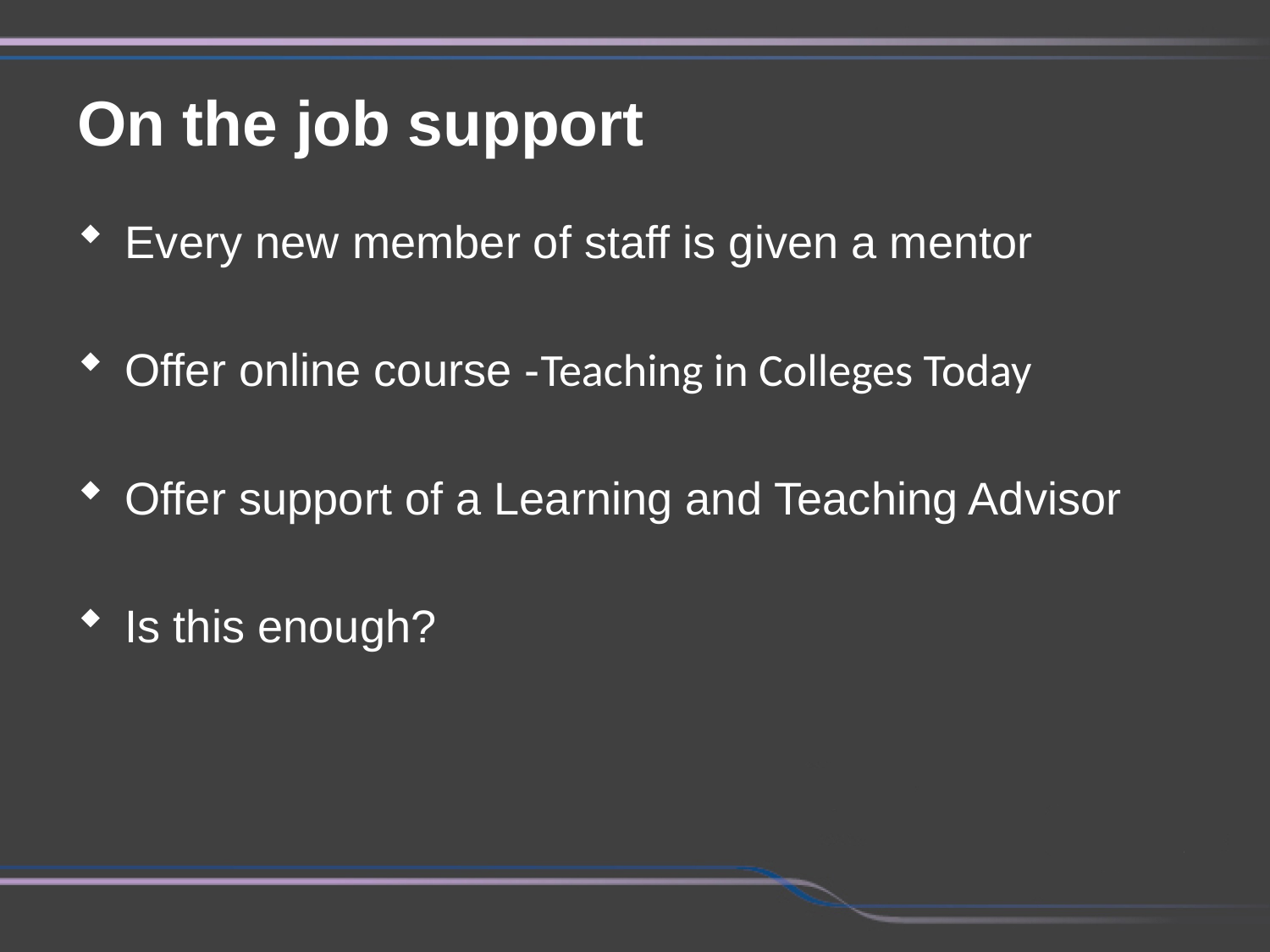

On the job support
Every new member of staff is given a mentor

Offer online course -Teaching in Colleges Today

Offer support of a Learning and Teaching Advisor

Is this enough?